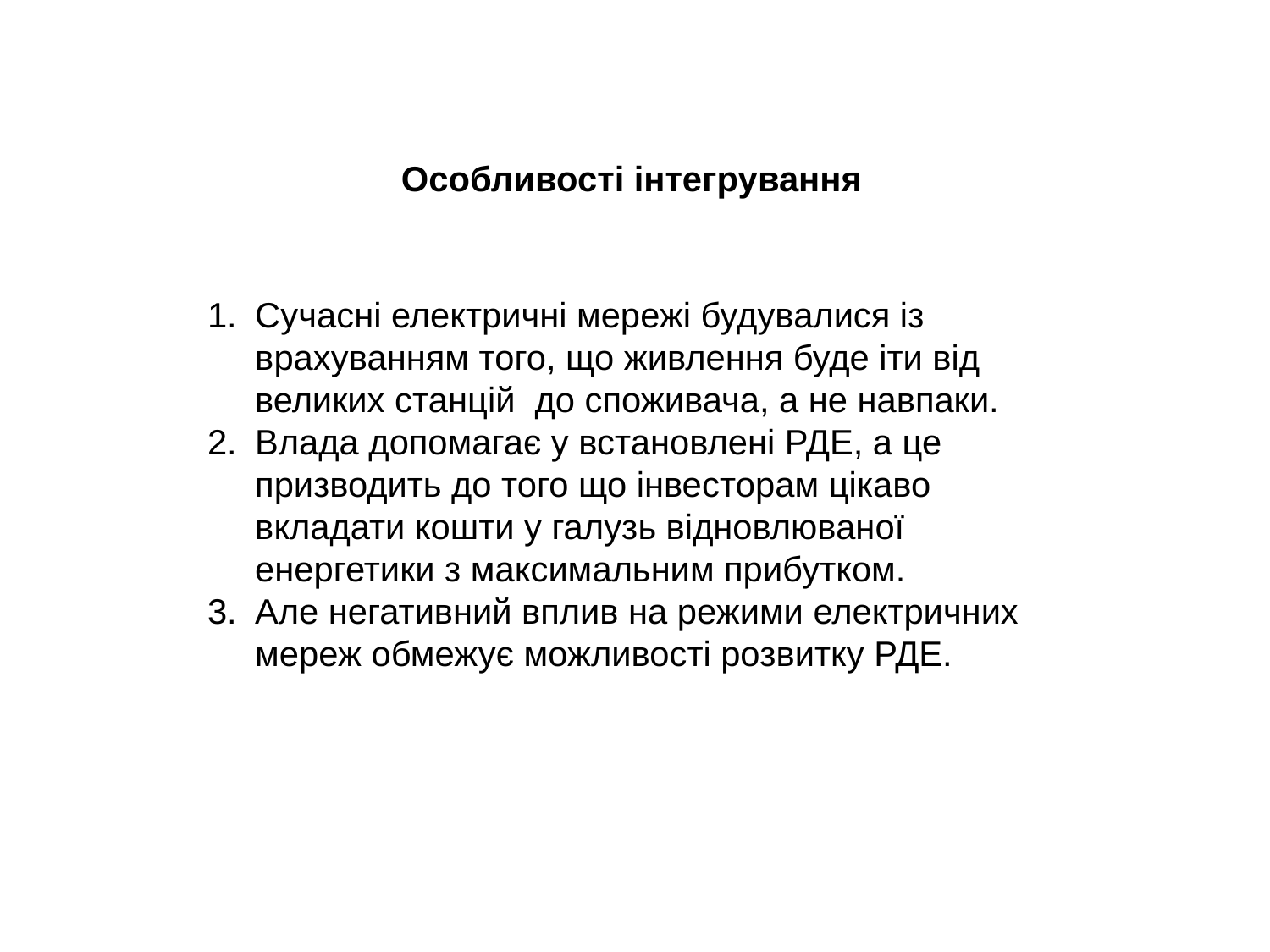

# Особливості інтегрування
Сучасні електричні мережі будувалися із врахуванням того, що живлення буде іти від великих станцій  до споживача, а не навпаки.
Влада допомагає у встановлені РДЕ, а це призводить до того що інвесторам цікаво вкладати кошти у галузь відновлюваної енергетики з максимальним прибутком.
Але негативний вплив на режими електричних мереж обмежує можливості розвитку РДЕ.